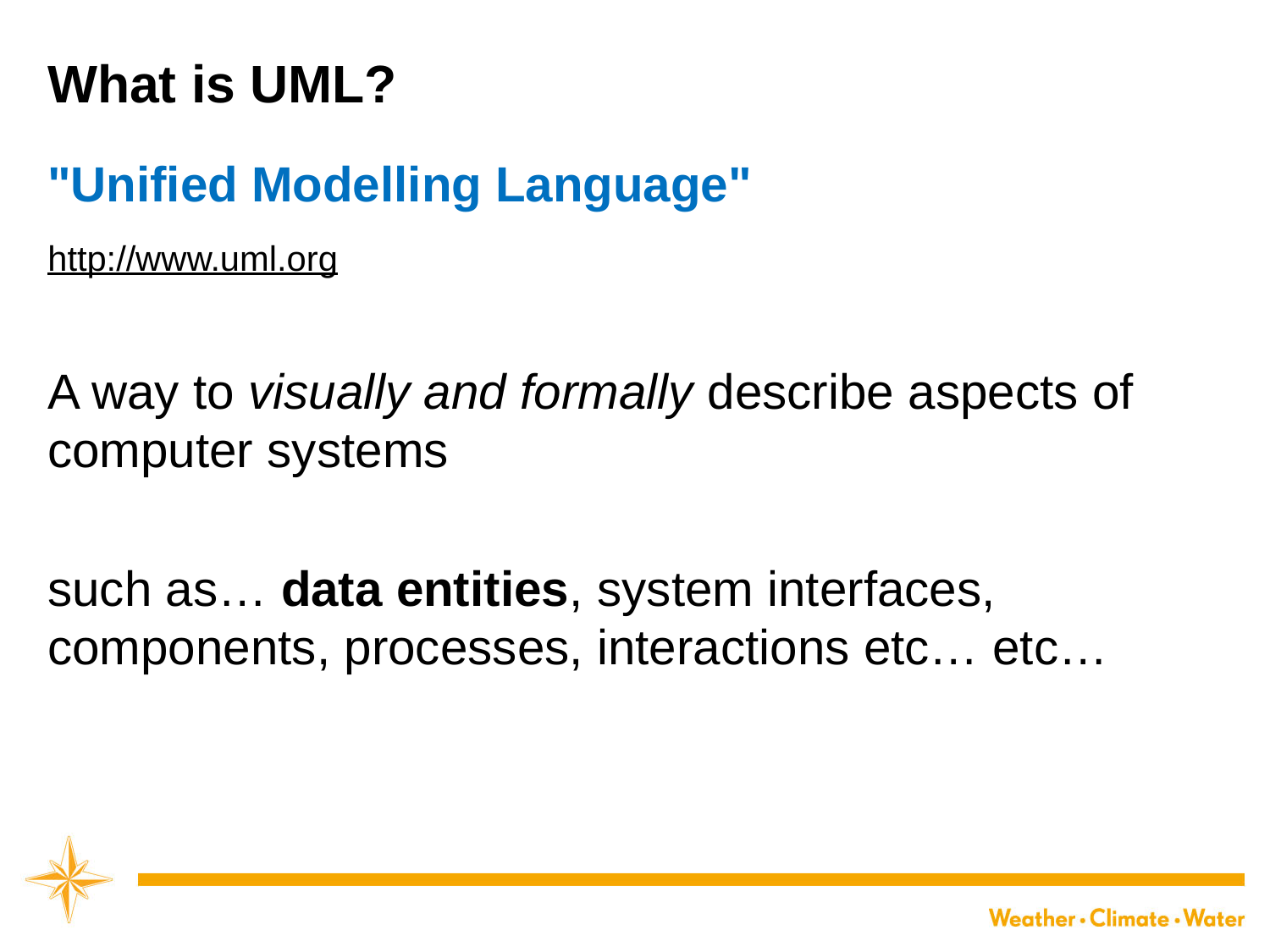

# What is UML?
"Unified Modelling Language"
http://www.uml.org

A way to visually and formally describe aspects of computer systems

such as… data entities, system interfaces, components, processes, interactions etc… etc…